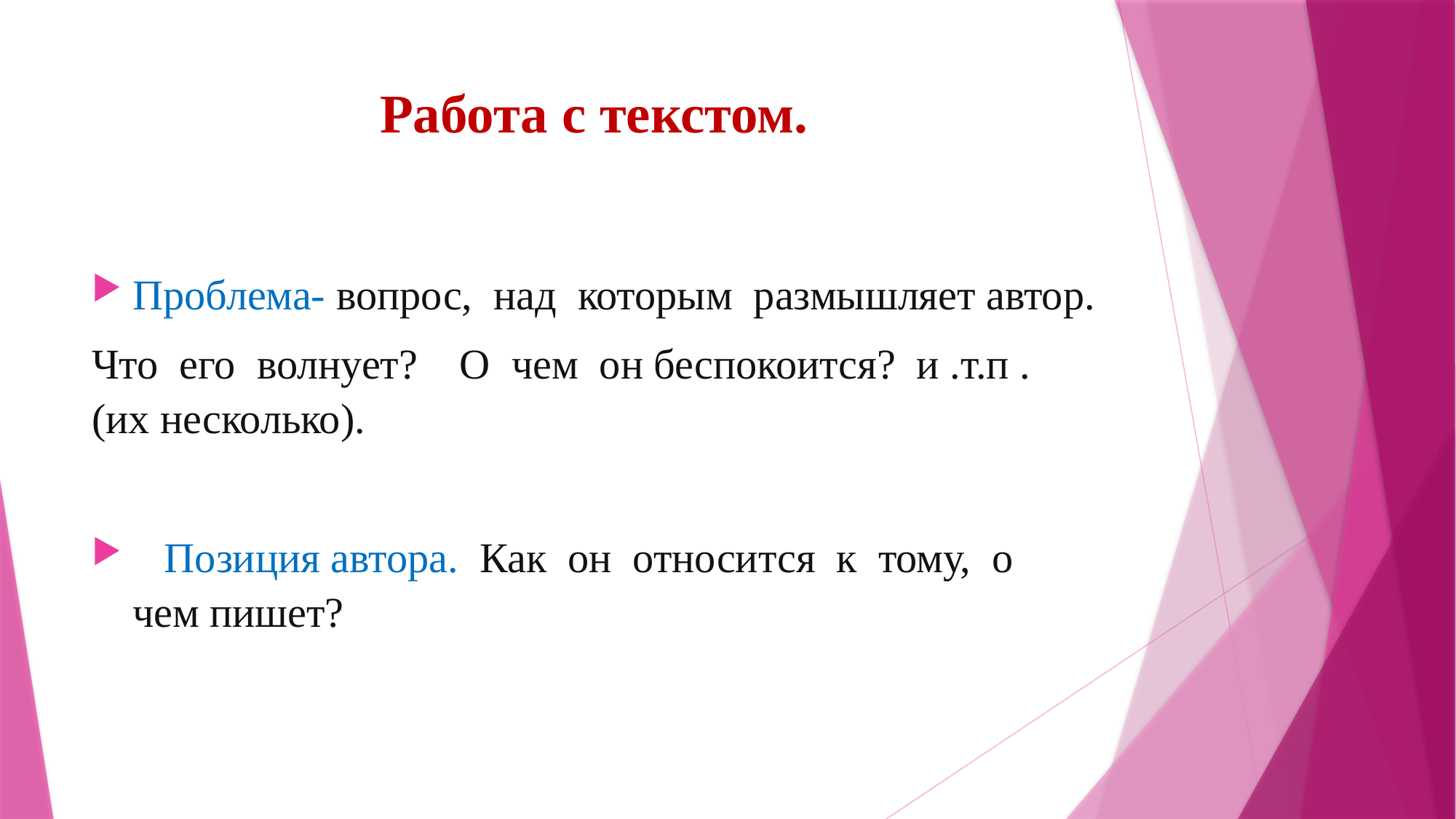

# Работа с текстом.
Проблема- вопрос,  над  которым  размышляет автор.
Что  его  волнует?    О  чем  он беспокоится?  и .т.п .   (их несколько).

   Позиция автора.  Как  он  относится  к  тому,  о  чем пишет?